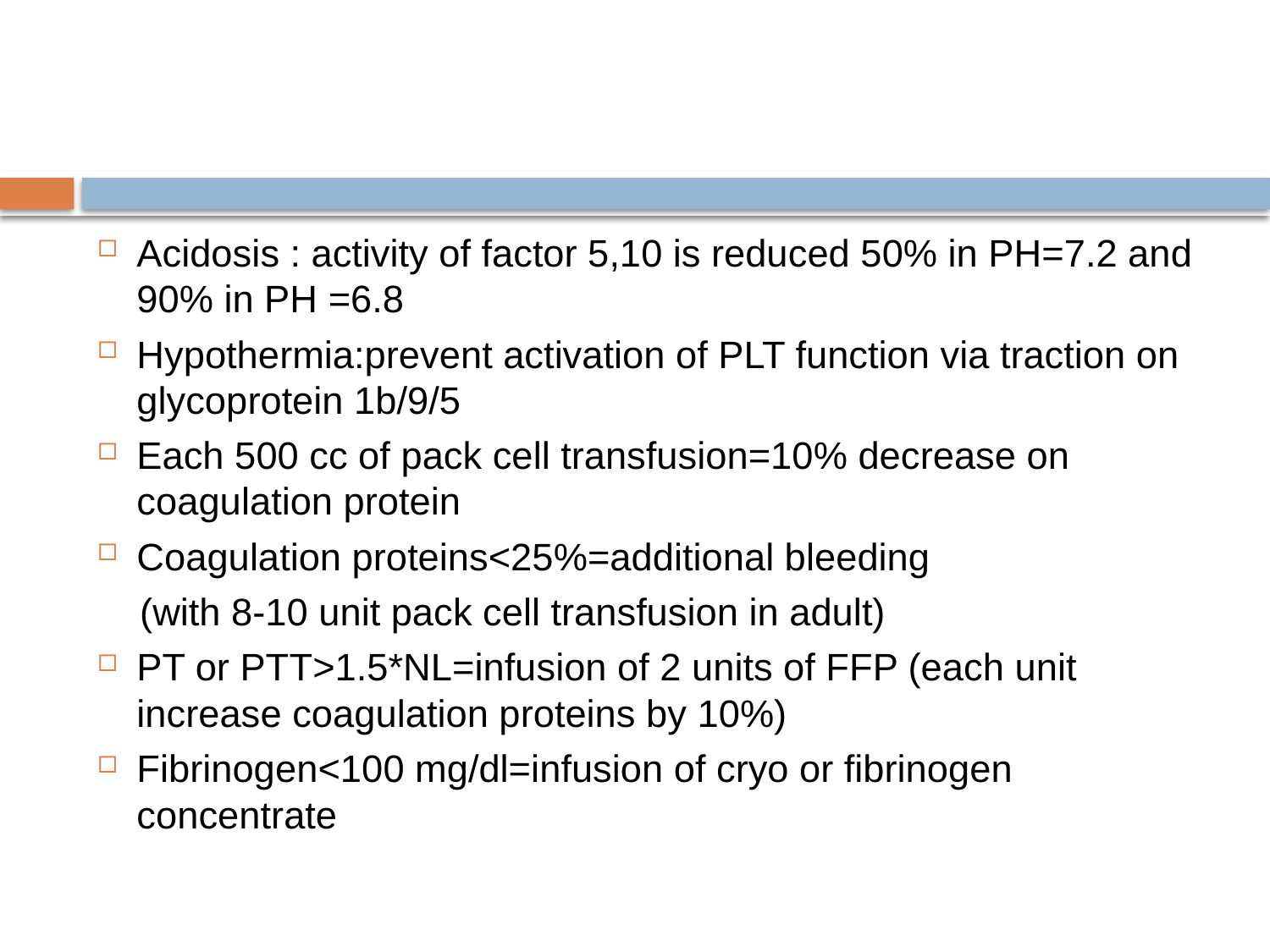

#
Acidosis : activity of factor 5,10 is reduced 50% in PH=7.2 and  90% in PH =6.8
Hypothermia:prevent activation of PLT function via traction on glycoprotein 1b/9/5
Each 500 cc of pack cell transfusion=10% decrease on coagulation protein
Coagulation proteins<25%=additional bleeding
    (with 8-10 unit pack cell transfusion in adult)
PT or PTT>1.5*NL=infusion of 2 units of FFP (each unit increase coagulation proteins by 10%)
Fibrinogen<100 mg/dl=infusion of cryo or fibrinogen concentrate